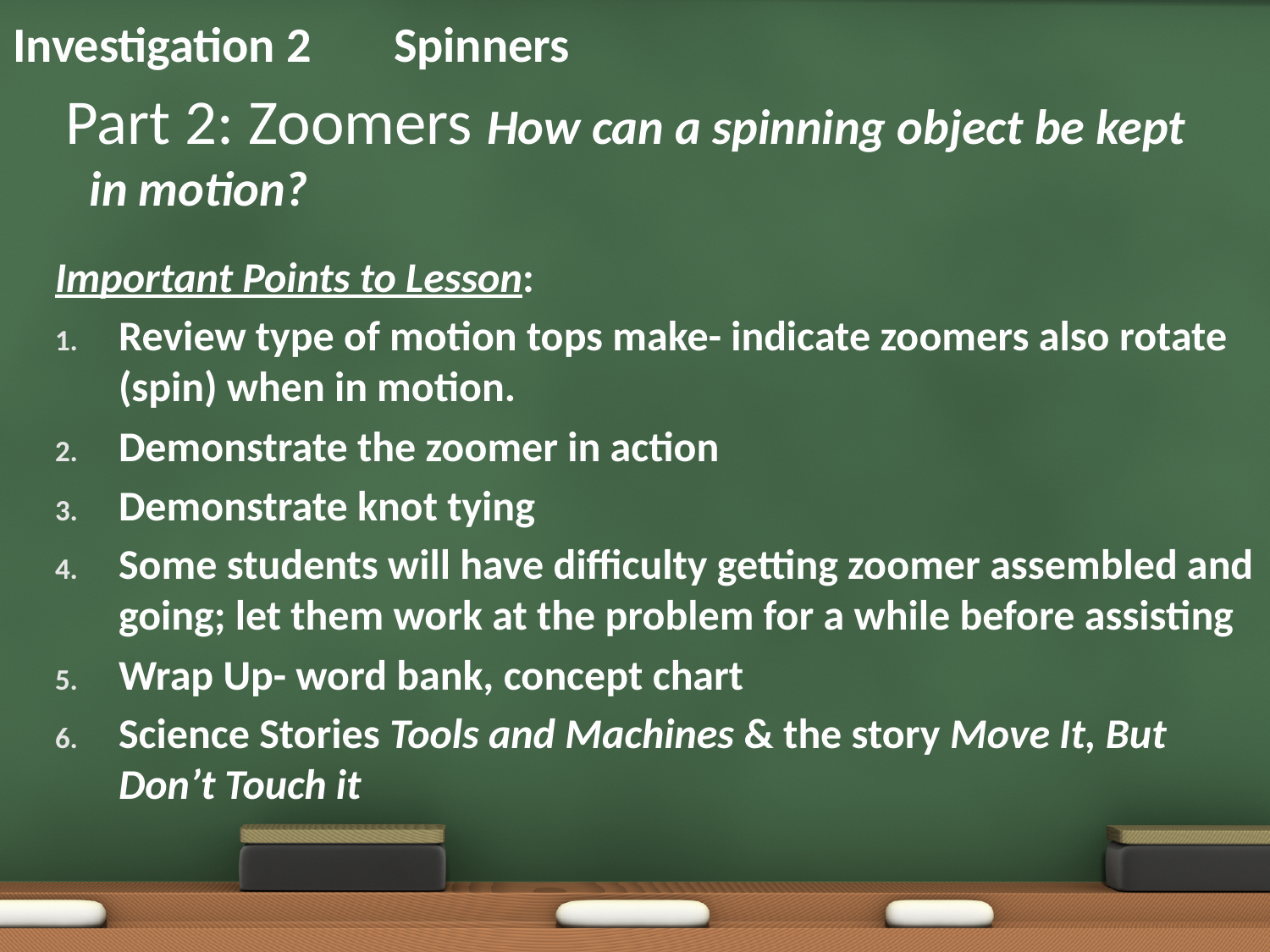

# Investigation 2	Spinners
Part 2: Zoomers How can a spinning object be kept in motion?
Important Points to Lesson:
Review type of motion tops make- indicate zoomers also rotate (spin) when in motion.
Demonstrate the zoomer in action
Demonstrate knot tying
Some students will have difficulty getting zoomer assembled and going; let them work at the problem for a while before assisting
Wrap Up- word bank, concept chart
Science Stories Tools and Machines & the story Move It, But Don’t Touch it